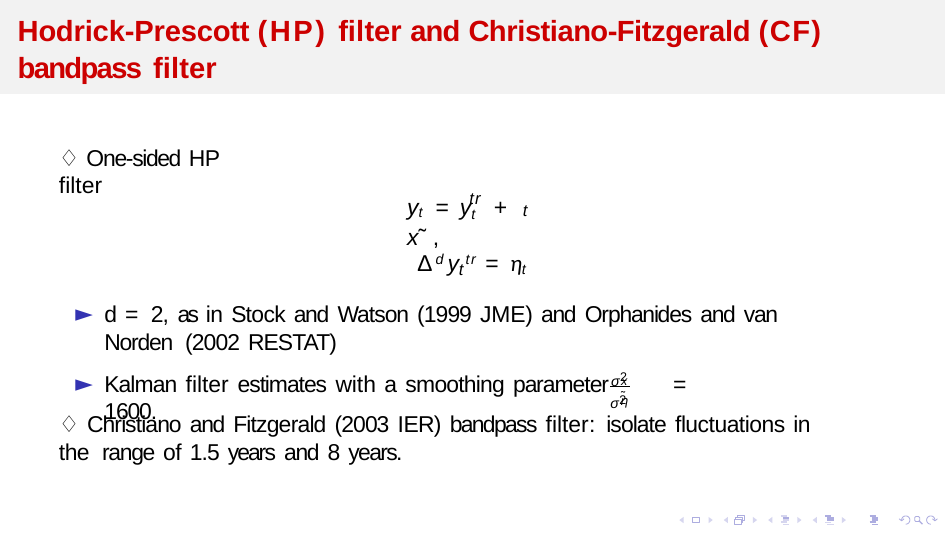

# Hodrick-Prescott (HP) filter and Christiano-Fitzgerald (CF)  bandpass filter
♢ One-sided HP filter
tr
yt  = yt    + x˜ ,
t
∆d y tr  = ηt
t
d = 2, as in Stock and Watson (1999 JME) and Orphanides and van Norden  (2002 RESTAT)
σ2
Kalman filter estimates with a smoothing parameter	= 1600.
x˜
σ2

η
♢ Christiano and Fitzgerald (2003 IER) bandpass filter: isolate fluctuations in the  range of 1.5 years and 8 years.